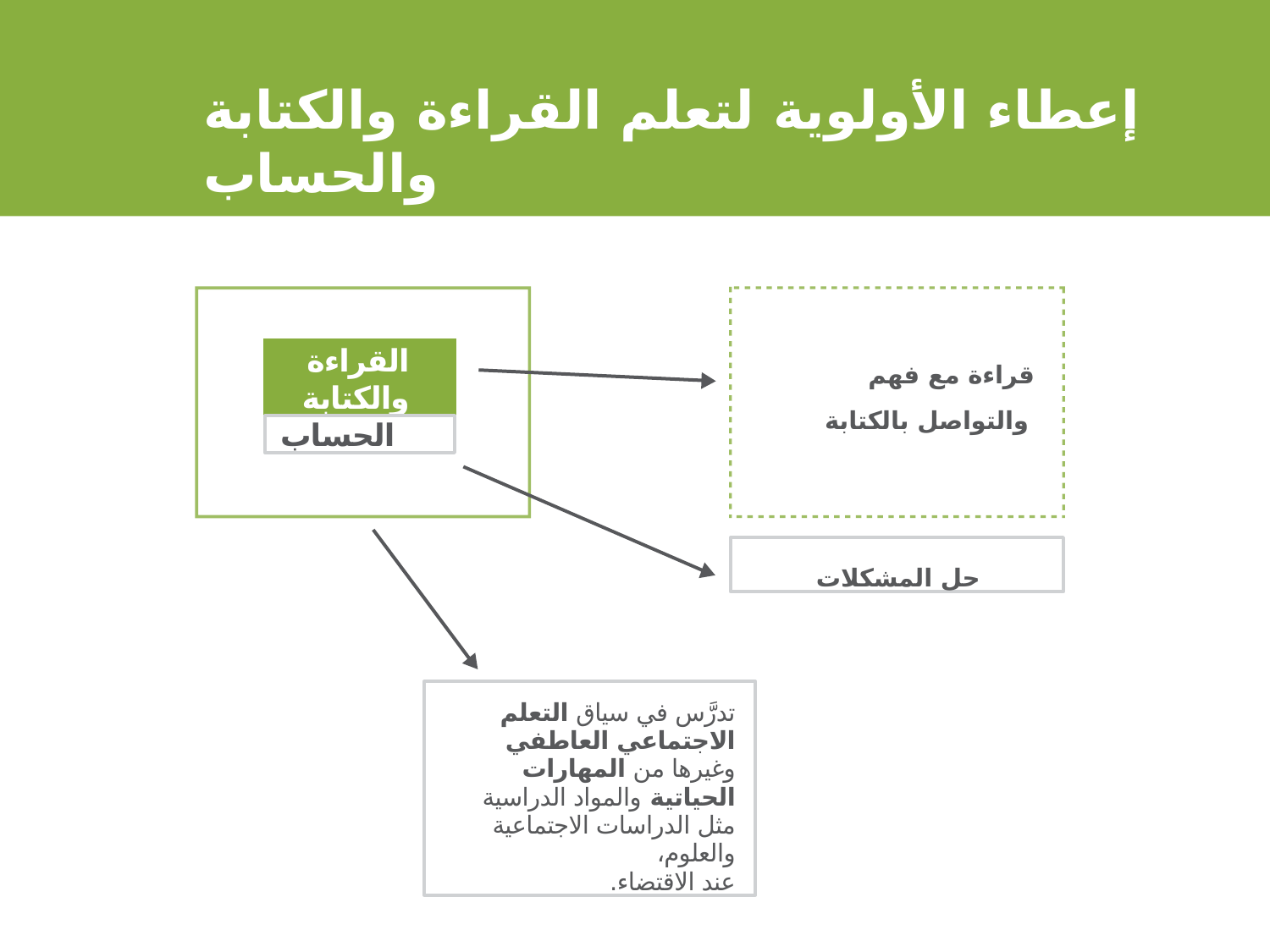

# إعطاء الأولوية لتعلم القراءة والكتابة والحساب

القراءة والكتابة
   الحساب

قراءة مع فهم والتواصل بالكتابة
حل المشكلات
تدرَّس في سياق التعلم الاجتماعي العاطفي وغيرها من المهارات الحياتية والمواد الدراسية مثل الدراسات الاجتماعية والعلوم،
عند الاقتضاء.